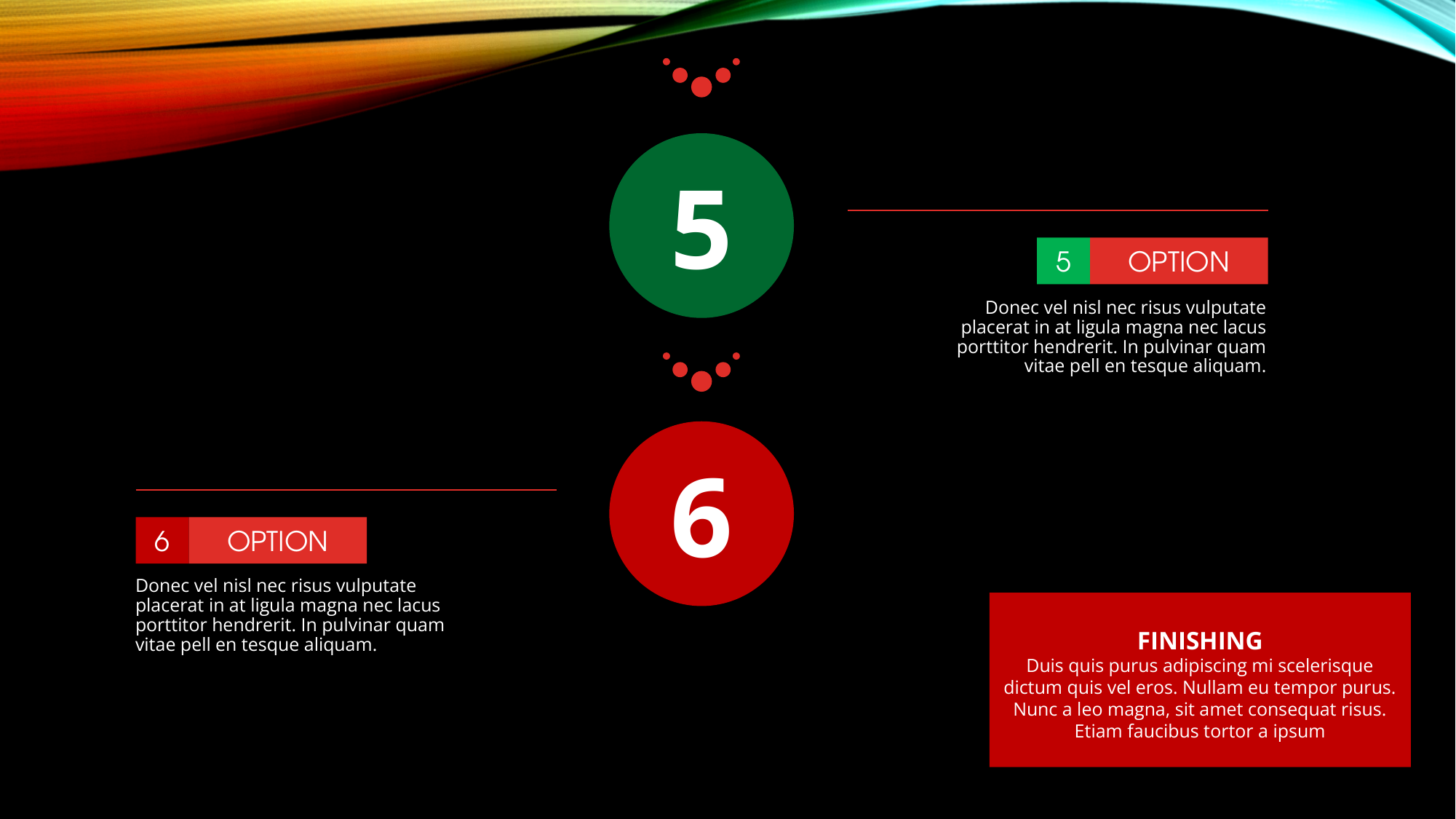

5
5
OPTION
Donec vel nisl nec risus vulputate placerat in at ligula magna nec lacus porttitor hendrerit. In pulvinar quam vitae pell en tesque aliquam.

6
6
OPTION
Donec vel nisl nec risus vulputate placerat in at ligula magna nec lacus porttitor hendrerit. In pulvinar quam vitae pell en tesque aliquam.
FINISHING
Duis quis purus adipiscing mi scelerisque dictum quis vel eros. Nullam eu tempor purus. Nunc a leo magna, sit amet consequat risus. Etiam faucibus tortor a ipsum